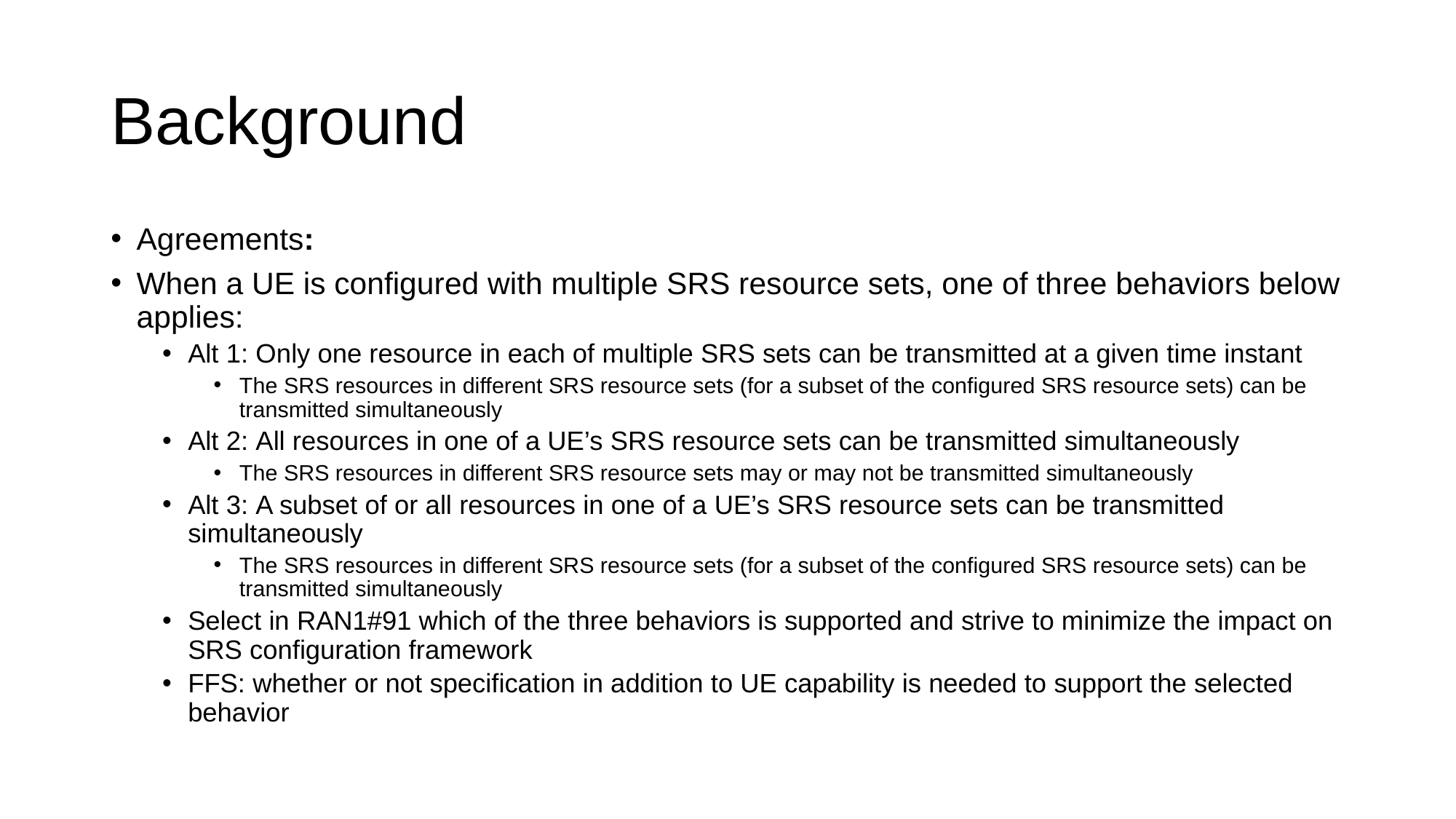

# Background
Agreements:
When a UE is configured with multiple SRS resource sets, one of three behaviors below applies:
Alt 1: Only one resource in each of multiple SRS sets can be transmitted at a given time instant
The SRS resources in different SRS resource sets (for a subset of the configured SRS resource sets) can be transmitted simultaneously
Alt 2: All resources in one of a UE’s SRS resource sets can be transmitted simultaneously
The SRS resources in different SRS resource sets may or may not be transmitted simultaneously
Alt 3: A subset of or all resources in one of a UE’s SRS resource sets can be transmitted simultaneously
The SRS resources in different SRS resource sets (for a subset of the configured SRS resource sets) can be transmitted simultaneously
Select in RAN1#91 which of the three behaviors is supported and strive to minimize the impact on SRS configuration framework
FFS: whether or not specification in addition to UE capability is needed to support the selected behavior